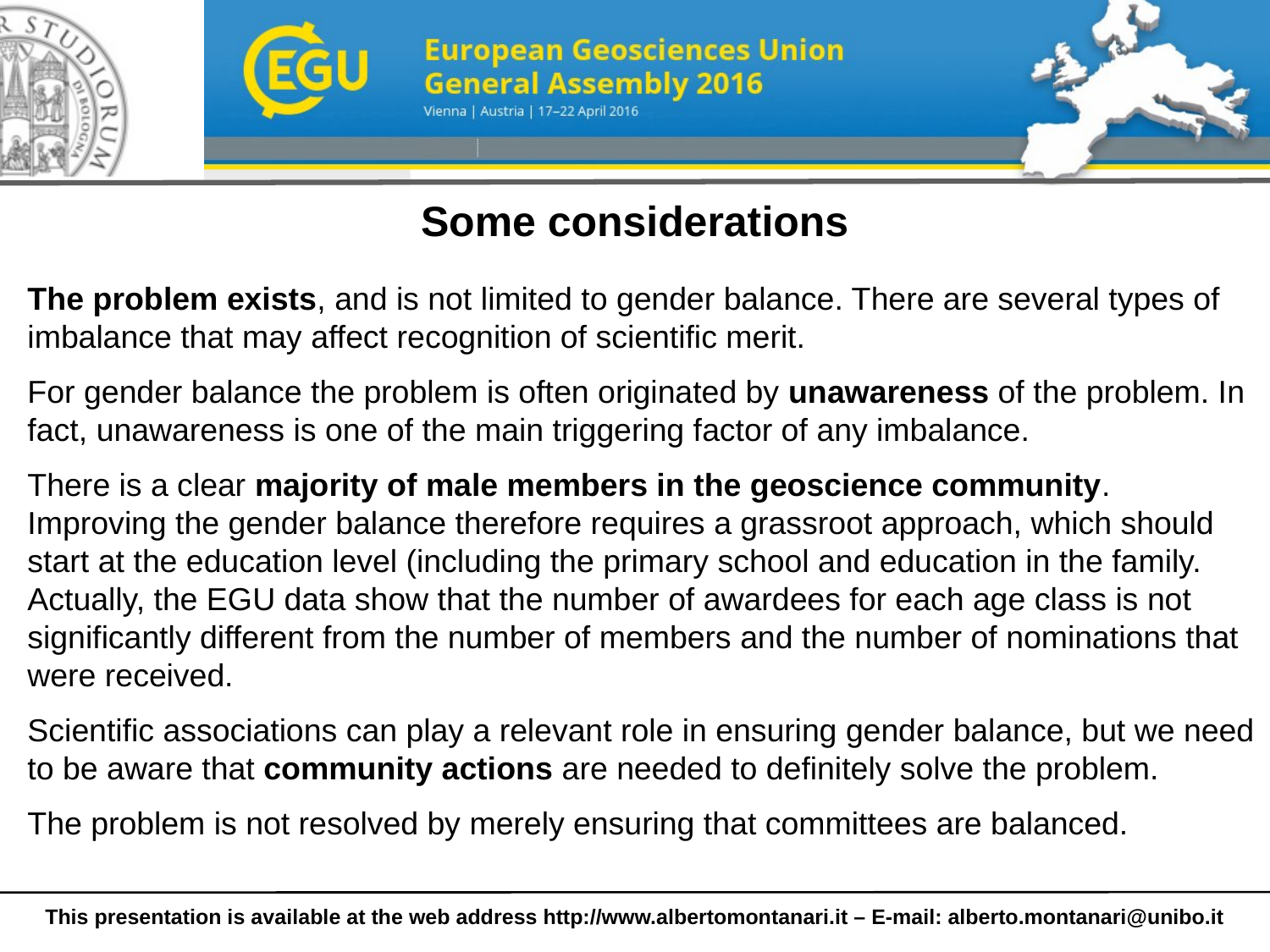

Some considerations
The problem exists, and is not limited to gender balance. There are several types of imbalance that may affect recognition of scientific merit.

For gender balance the problem is often originated by unawareness of the problem. In fact, unawareness is one of the main triggering factor of any imbalance.

There is a clear majority of male members in the geoscience community. Improving the gender balance therefore requires a grassroot approach, which should start at the education level (including the primary school and education in the family. Actually, the EGU data show that the number of awardees for each age class is not significantly different from the number of members and the number of nominations that were received.

Scientific associations can play a relevant role in ensuring gender balance, but we need to be aware that community actions are needed to definitely solve the problem.

The problem is not resolved by merely ensuring that committees are balanced.